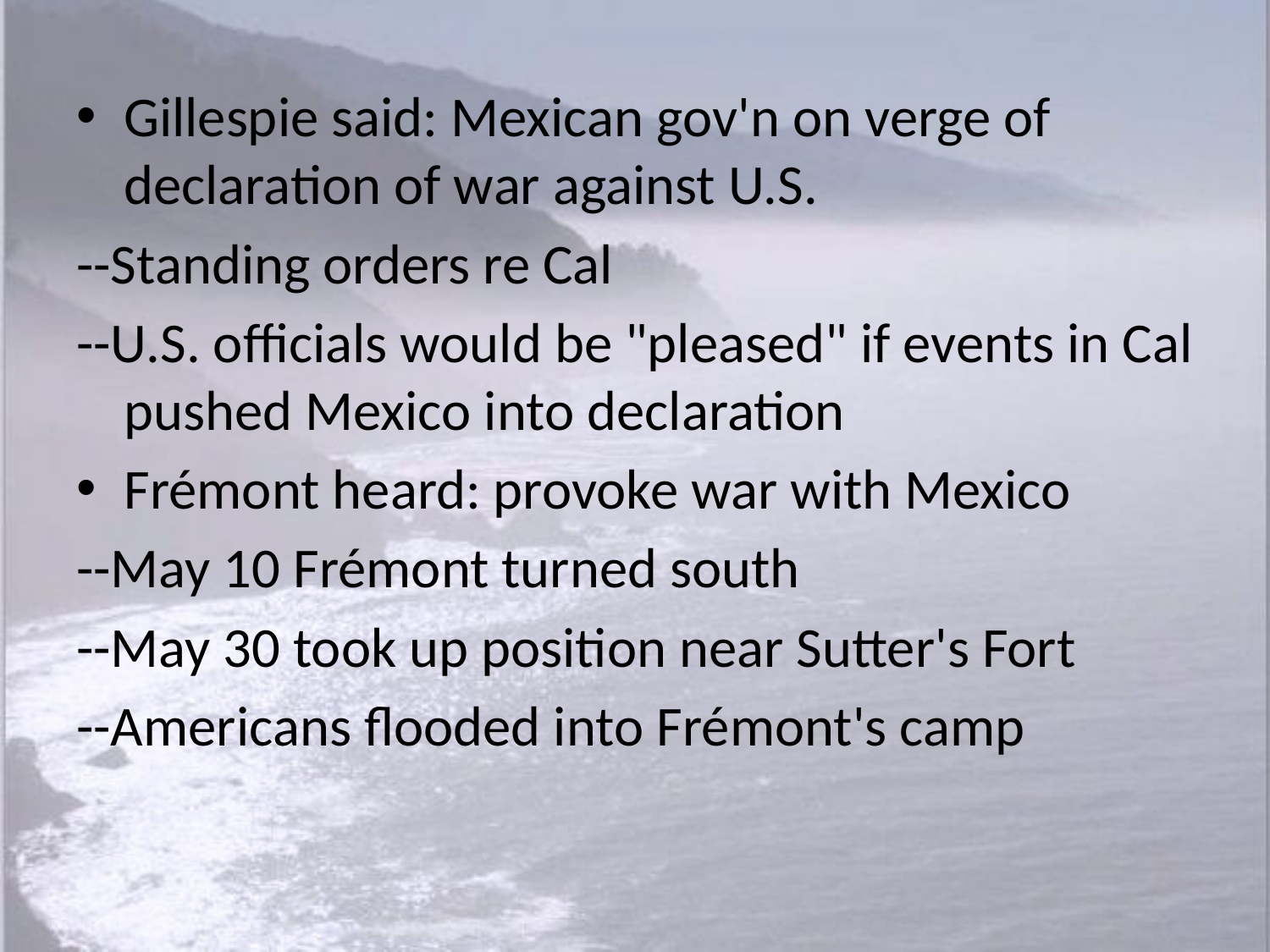

Gillespie said: Mexican gov'n on verge of declaration of war against U.S.
--Standing orders re Cal
--U.S. officials would be "pleased" if events in Cal pushed Mexico into declaration
Frémont heard: provoke war with Mexico
--May 10 Frémont turned south
--May 30 took up position near Sutter's Fort
--Americans flooded into Frémont's camp